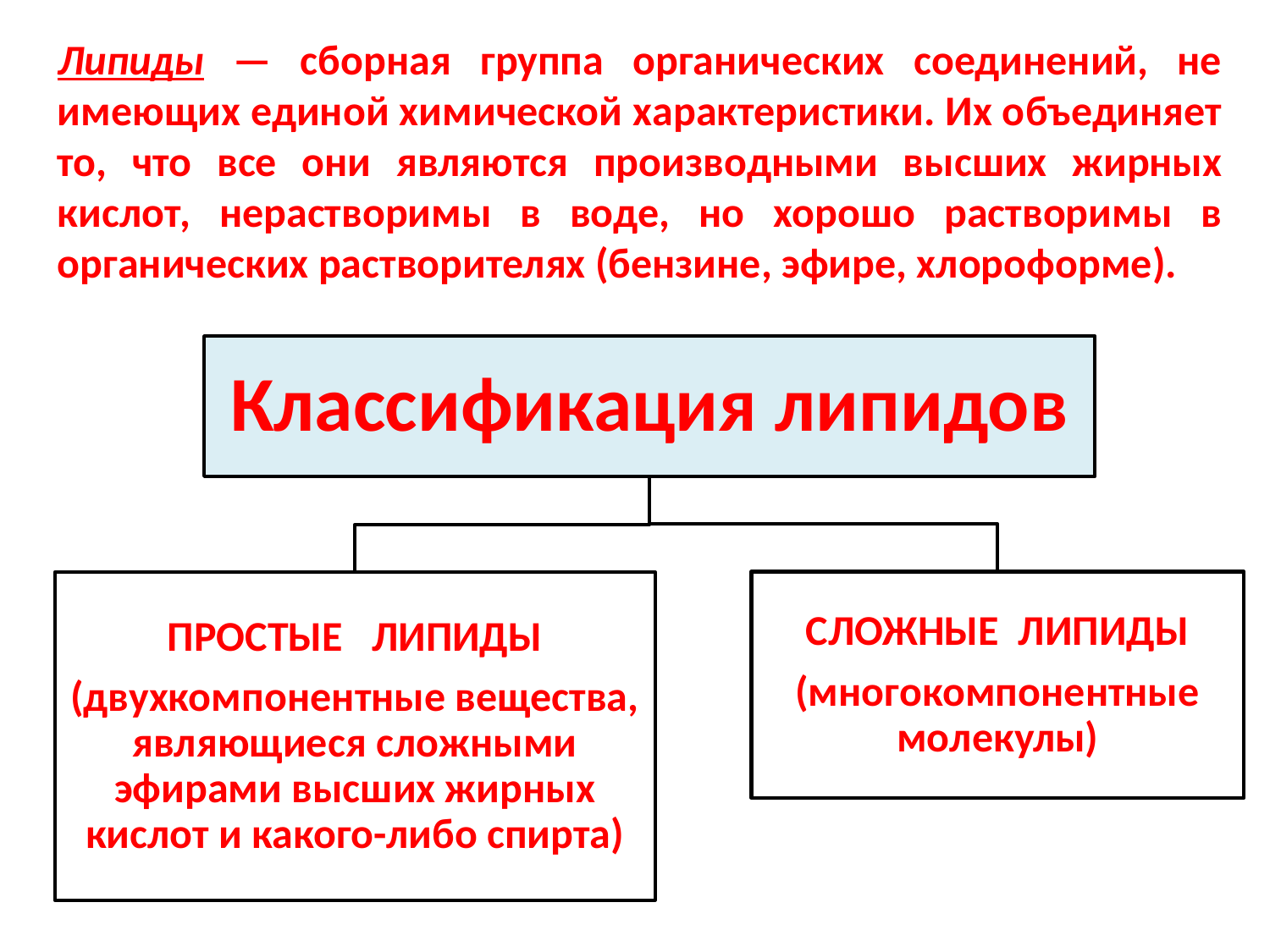

Липиды — сборная группа органических соединений, не имеющих единой химической характеристики. Их объединяет то, что все они являются производными высших жирных кислот, нерастворимы в воде, но хорошо растворимы в органических растворителях (бензине, эфире, хлороформе).

Классификация липидов
ПРОСТЫЕ   ЛИПИДЫ
(двухкомпонентные вещества, являющиеся сложными эфирами высших жирных кислот и какого-либо спирта)
СЛОЖНЫЕ  ЛИПИДЫ
(многокомпонентные молекулы)